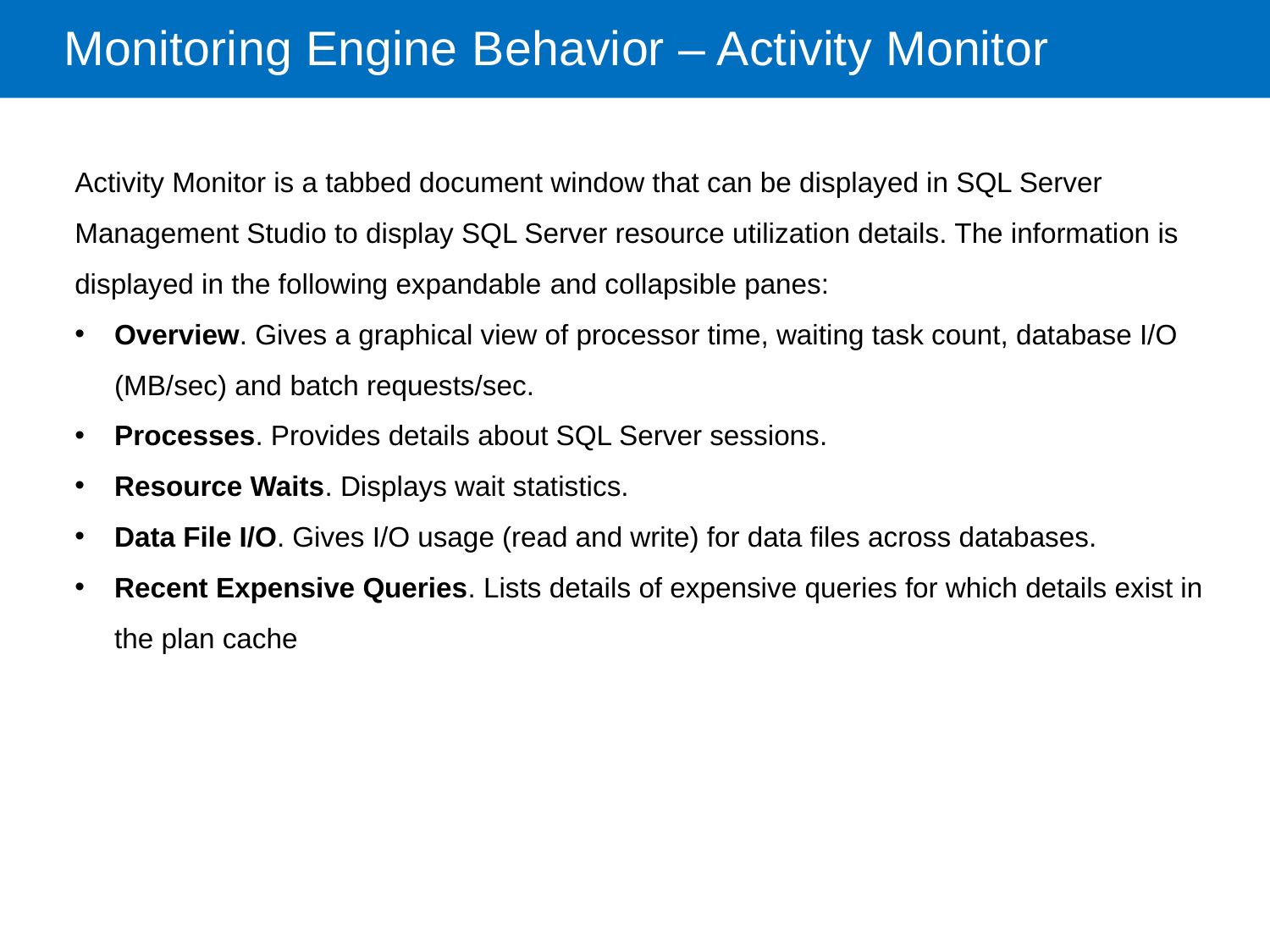

# Monitoring Engine Behavior – Activity Monitor
Activity Monitor is a tabbed document window that can be displayed in SQL Server Management Studio to display SQL Server resource utilization details. The information is displayed in the following expandable and collapsible panes:
Overview. Gives a graphical view of processor time, waiting task count, database I/O (MB/sec) and batch requests/sec.
Processes. Provides details about SQL Server sessions.
Resource Waits. Displays wait statistics.
Data File I/O. Gives I/O usage (read and write) for data files across databases.
Recent Expensive Queries. Lists details of expensive queries for which details exist in the plan cache